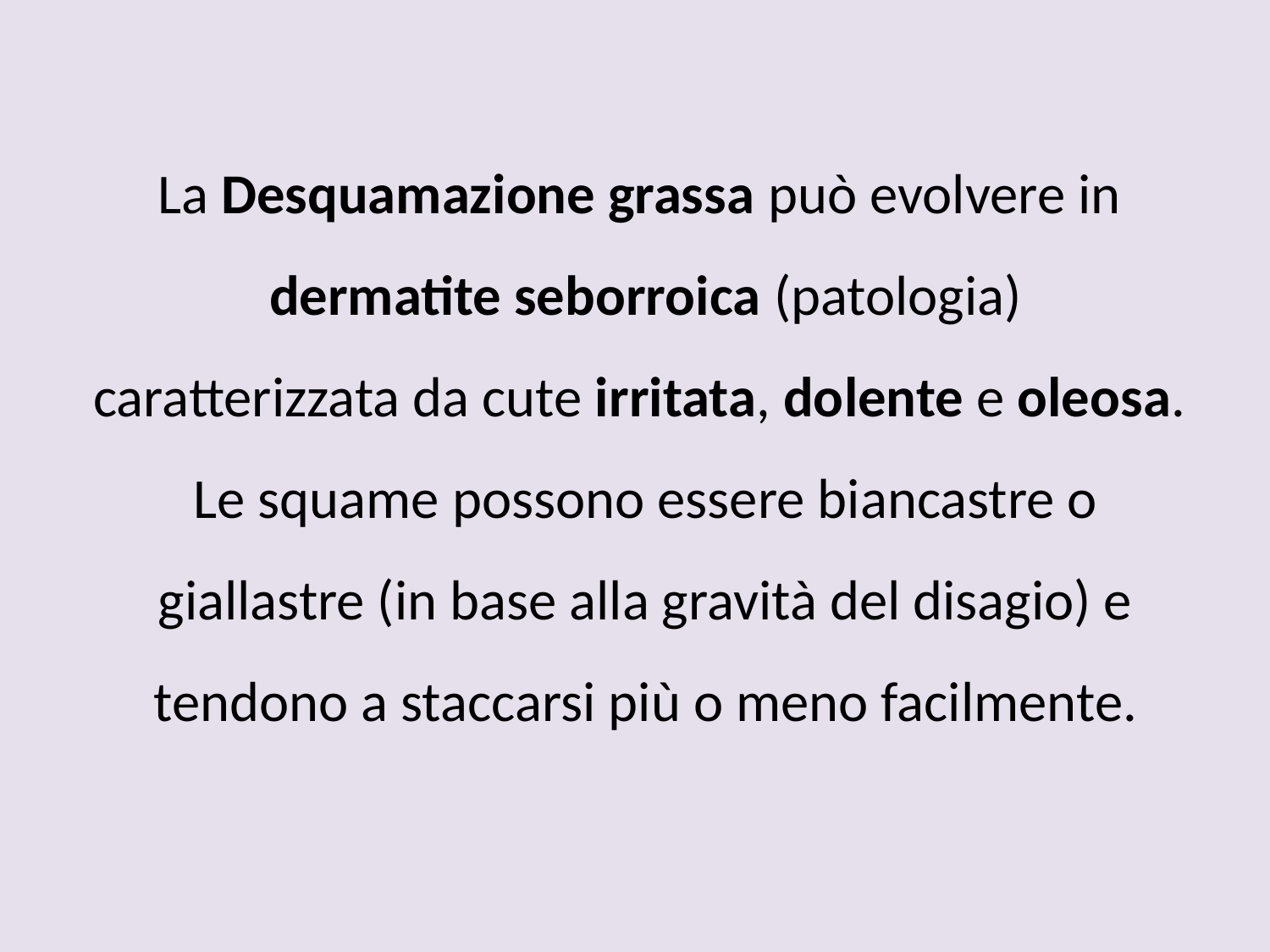

La Desquamazione grassa può evolvere in
 dermatite seborroica (patologia)
caratterizzata da cute irritata, dolente e oleosa.
Le squame possono essere biancastre o giallastre (in base alla gravità del disagio) e tendono a staccarsi più o meno facilmente.